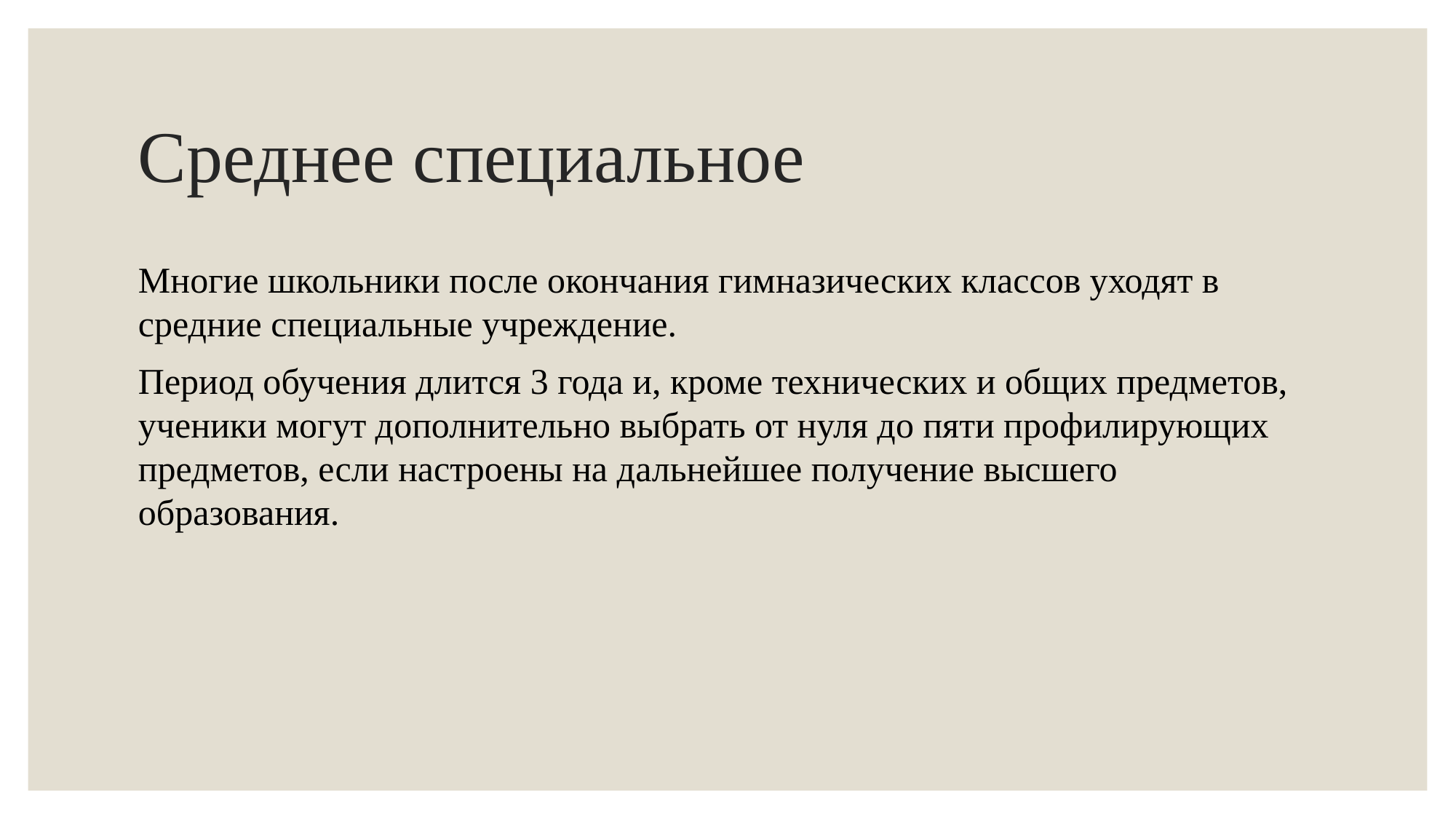

# Среднее специальное
Многие школьники после окончания гимназических классов уходят в средние специальные учреждение.
Период обучения длится 3 года и, кроме технических и общих предметов, ученики могут дополнительно выбрать от нуля до пяти профилирующих предметов, если настроены на дальнейшее получение высшего образования.